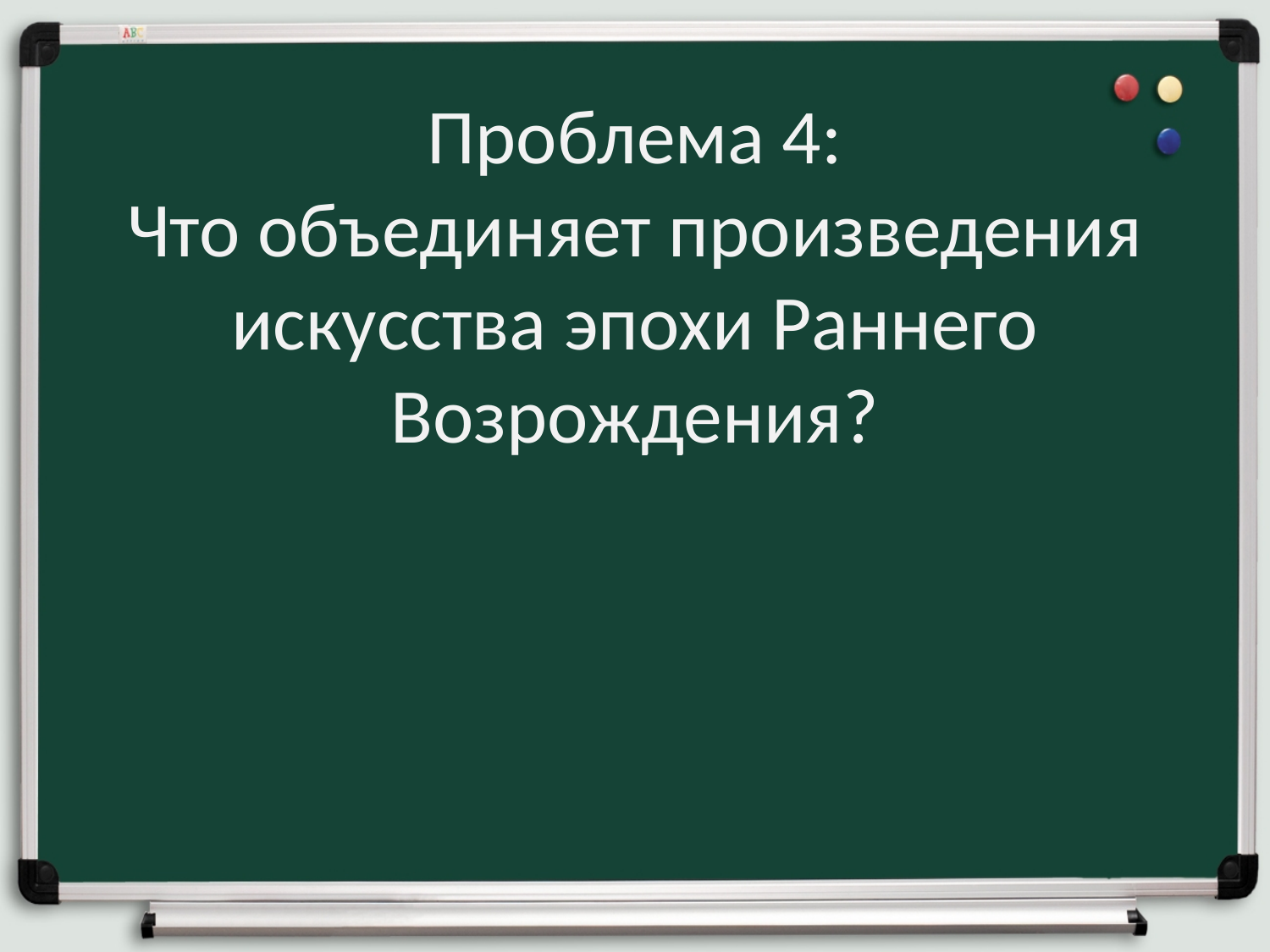

# Проблема 4: Что объединяет произведения искусства эпохи Раннего Возрождения?